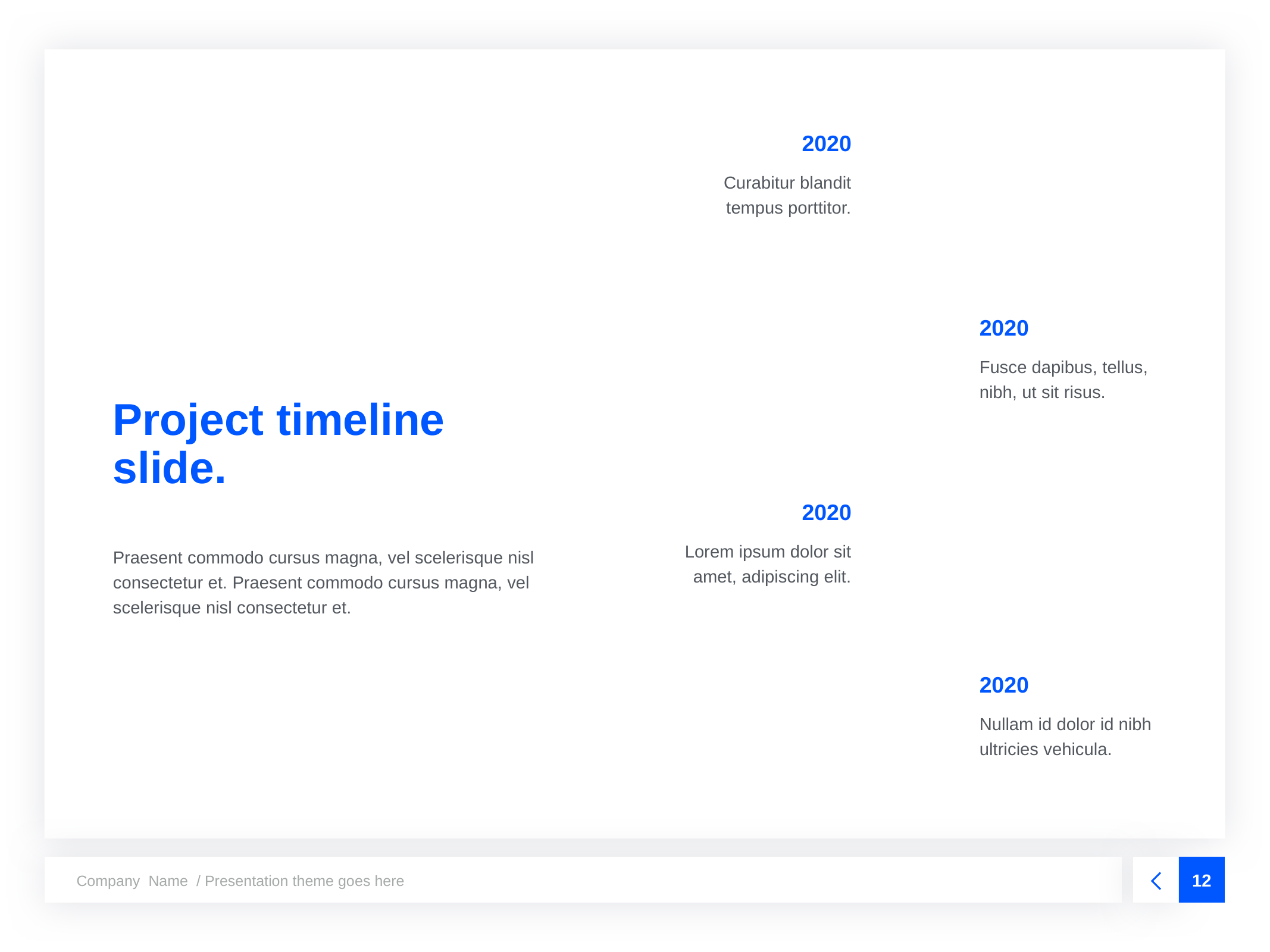

2020

Curabitur blandit tempus porttitor.

# Project timeline slide.
2020

Fusce dapibus, tellus, nibh, ut sit risus.

2020

Lorem ipsum dolor sit amet, adipiscing elit.
Praesent commodo cursus magna, vel scelerisque nisl consectetur et. Praesent commodo cursus magna, vel scelerisque nisl consectetur et.

2020

Nullam id dolor id nibh ultricies vehicula.
12
Company  Name  / Presentation theme goes here